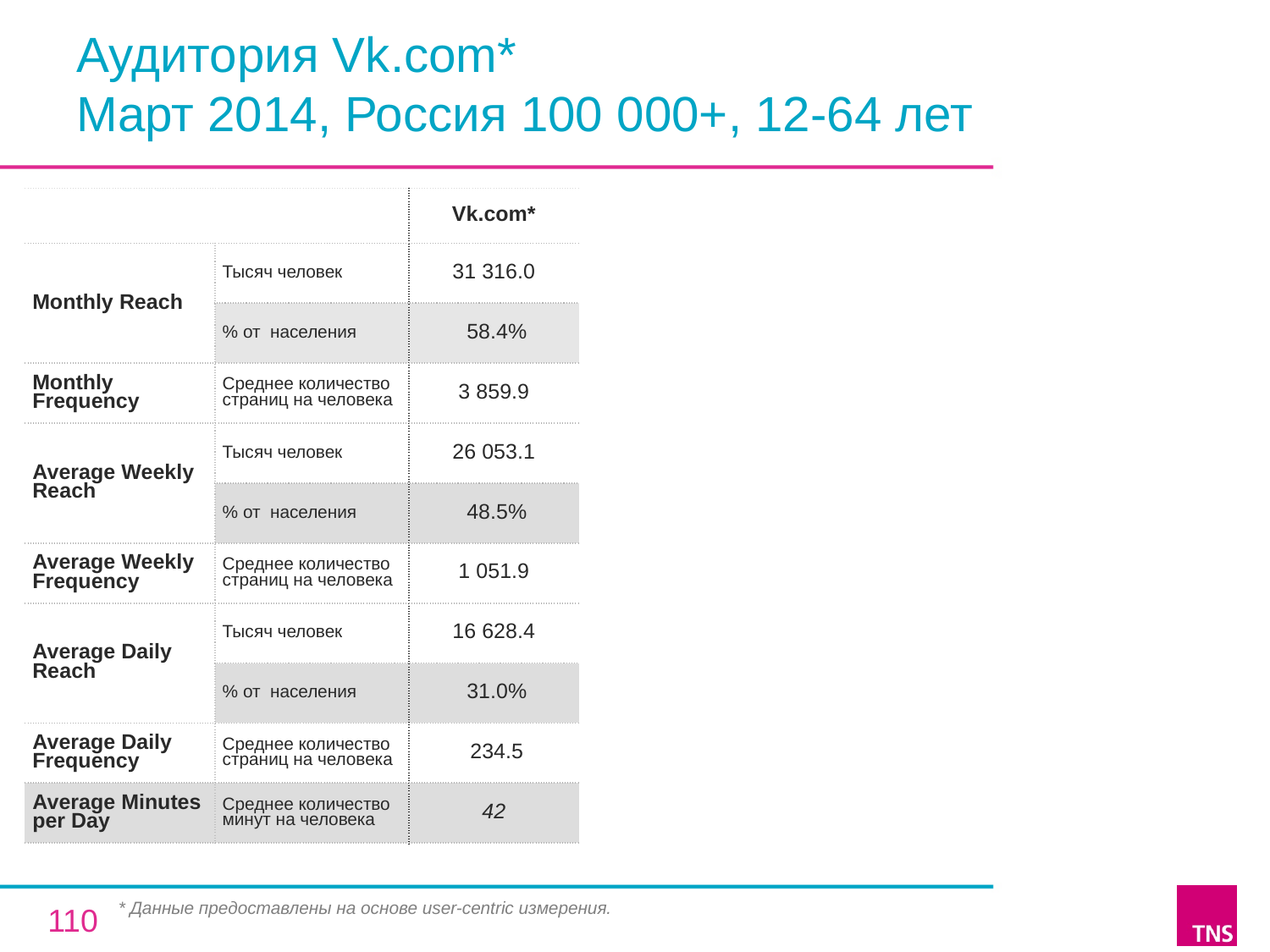

# Аудитория Vk.com* Март 2014, Россия 100 000+, 12-64 лет
|  |  | Vk.com\* |
| --- | --- | --- |
| Monthly Reach | Тысяч человек | 31 316.0 |
|  | % от населения | 58.4% |
| Monthly Frequency | Среднее количество страниц на человека | 3 859.9 |
| Average Weekly Reach | Тысяч человек | 26 053.1 |
|  | % от населения | 48.5% |
| Average Weekly Frequency | Среднее количество страниц на человека | 1 051.9 |
| Average Daily Reach | Тысяч человек | 16 628.4 |
|  | % от населения | 31.0% |
| Average Daily Frequency | Среднее количество страниц на человека | 234.5 |
| Average Minutes per Day | Среднее количество минут на человека | 42 |
* Данные предоставлены на основе user-centric измерения.
110